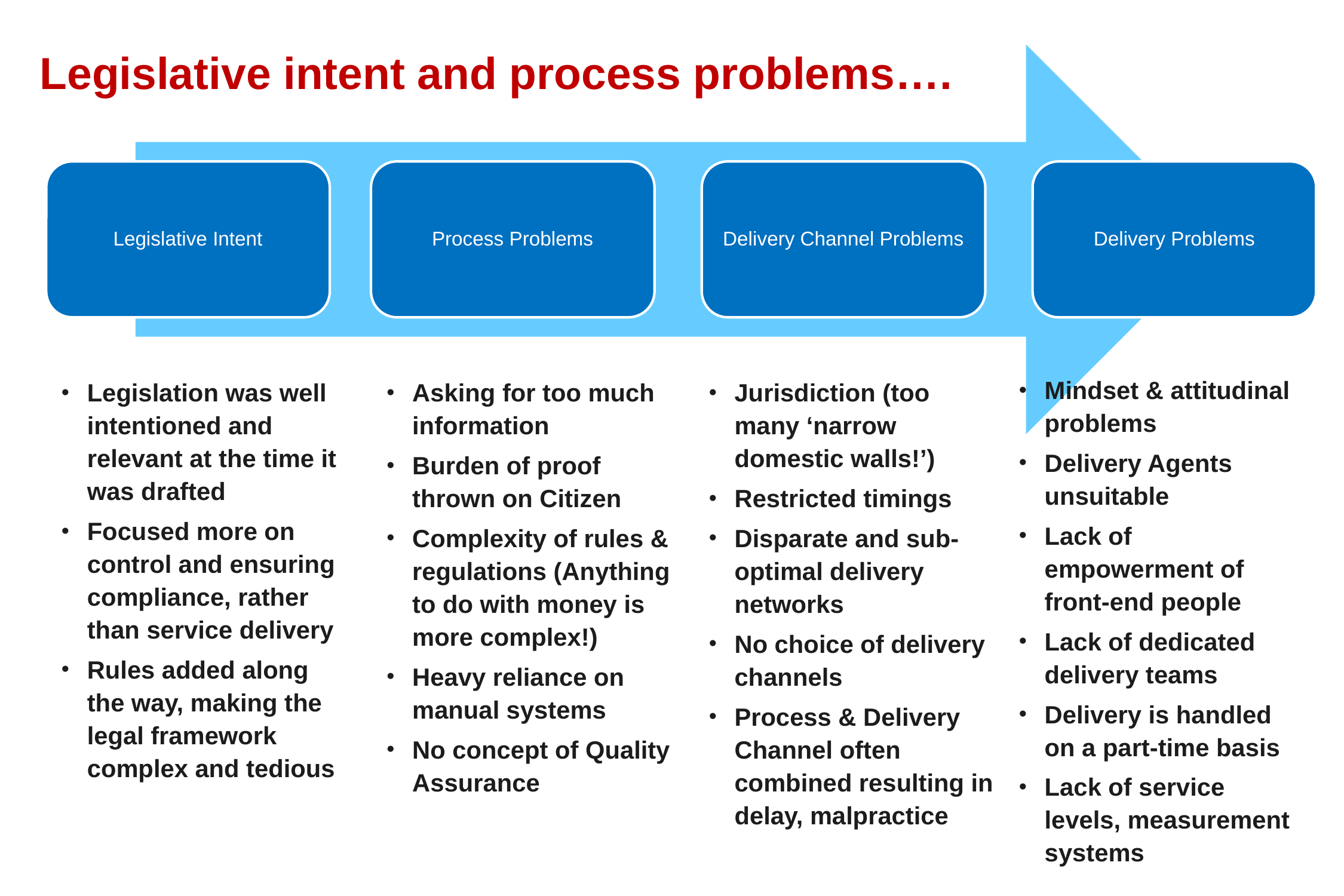

Legislative intent and process problems….
Legislative Intent
Process Problems
Delivery Channel Problems
Delivery Problems
Mindset & attitudinal problems
Delivery Agents unsuitable
Lack of empowerment of front-end people
Lack of dedicated delivery teams
Delivery is handled on a part-time basis
Lack of service levels, measurement systems
Legislation was well intentioned and relevant at the time it was drafted
Focused more on control and ensuring compliance, rather than service delivery
Rules added along the way, making the legal framework complex and tedious
Asking for too much information
Burden of proof thrown on Citizen
Complexity of rules & regulations (Anything to do with money is more complex!)
Heavy reliance on manual systems
No concept of Quality Assurance
Jurisdiction (too many ‘narrow domestic walls!’)
Restricted timings
Disparate and sub-optimal delivery networks
No choice of delivery channels
Process & Delivery Channel often combined resulting in delay, malpractice